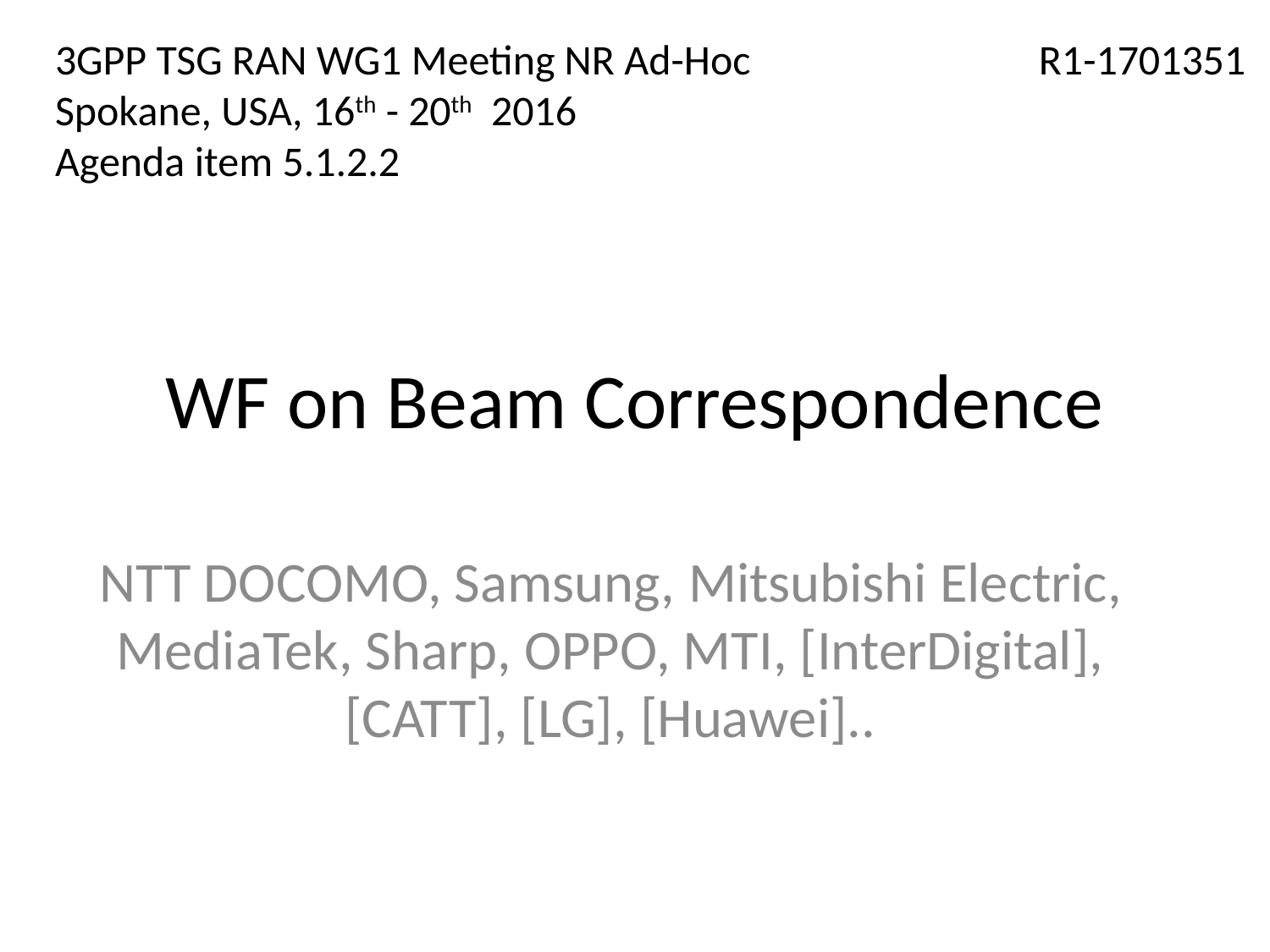

3GPP TSG RAN WG1 Meeting NR Ad-Hoc
Spokane, USA, 16th - 20th  2016
Agenda item 5.1.2.2
R1-1701351
# WF on Beam Correspondence
NTT DOCOMO, Samsung, Mitsubishi Electric, MediaTek, Sharp, OPPO, MTI, [InterDigital], [CATT], [LG], [Huawei]..